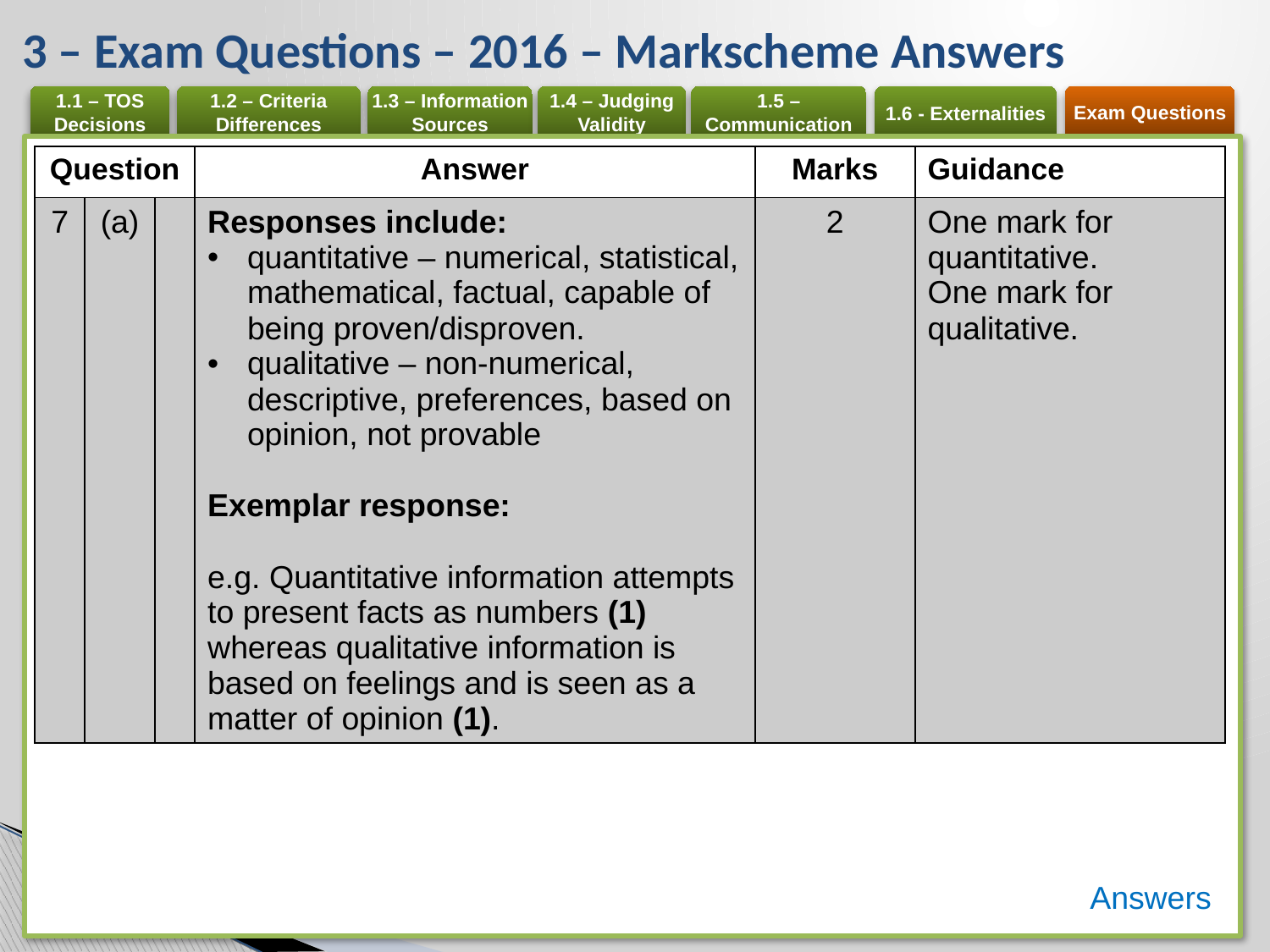

# 3 – Exam Questions – 2016 – Markscheme Answers
| Question |  |  | Answer | Marks | Guidance |
| --- | --- | --- | --- | --- | --- |
| 7 | (a) |  | Responses include: quantitative – numerical, statistical, mathematical, factual, capable of being proven/disproven. qualitative – non-numerical, descriptive, preferences, based on opinion, not provable Exemplar response: e.g. Quantitative information attempts to present facts as numbers (1) whereas qualitative information is based on feelings and is seen as a matter of opinion (1). | 2 | One mark for quantitative. One mark for qualitative. |
Answers